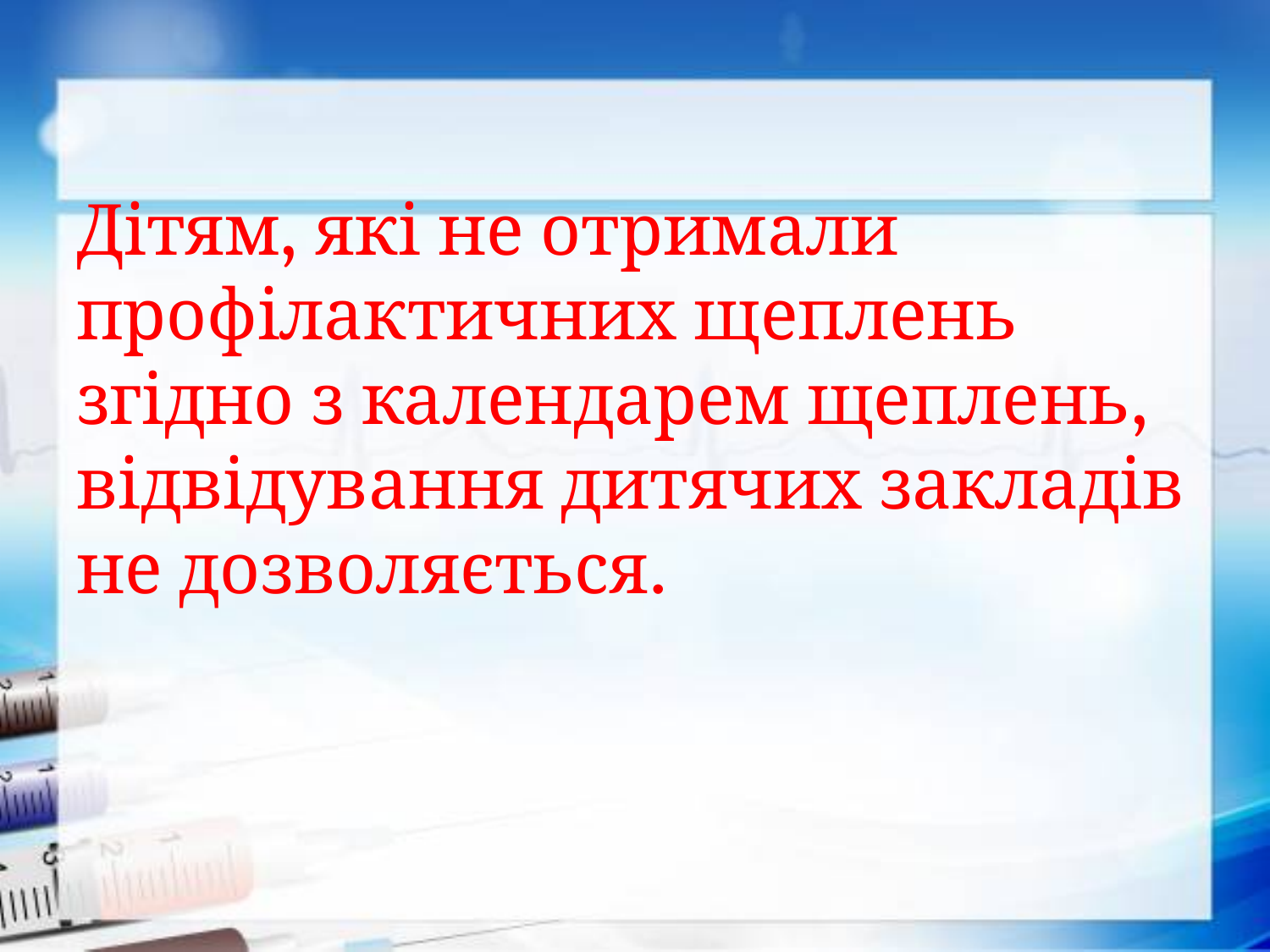

Дітям, які не отримали профілактичних щеплень згідно з календарем щеплень, відвідування дитячих закладів не дозволяється.